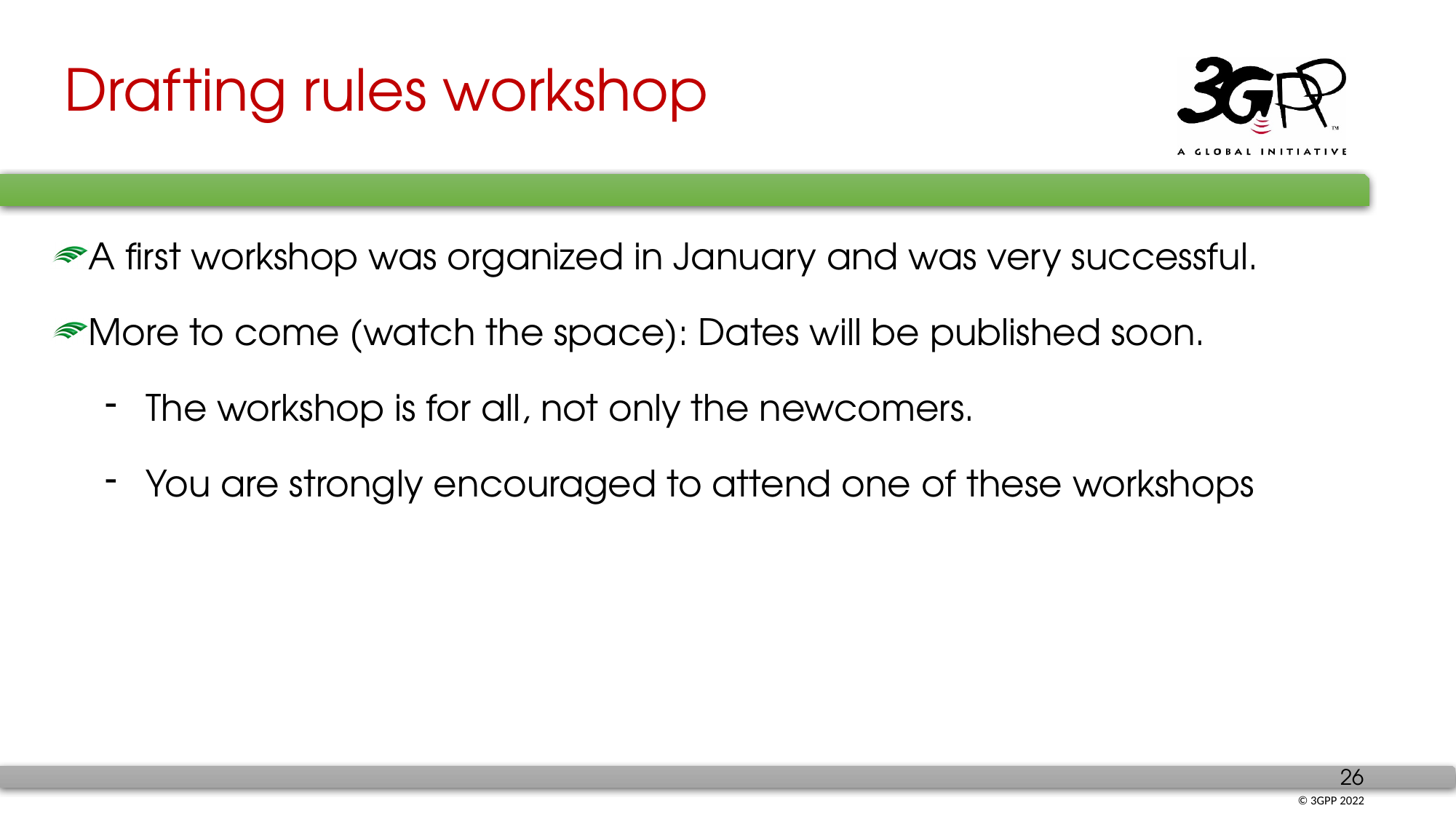

# Drafting rules workshop
A first workshop was organized in January and was very successful.
More to come (watch the space): Dates will be published soon.
The workshop is for all, not only the newcomers.
You are strongly encouraged to attend one of these workshops